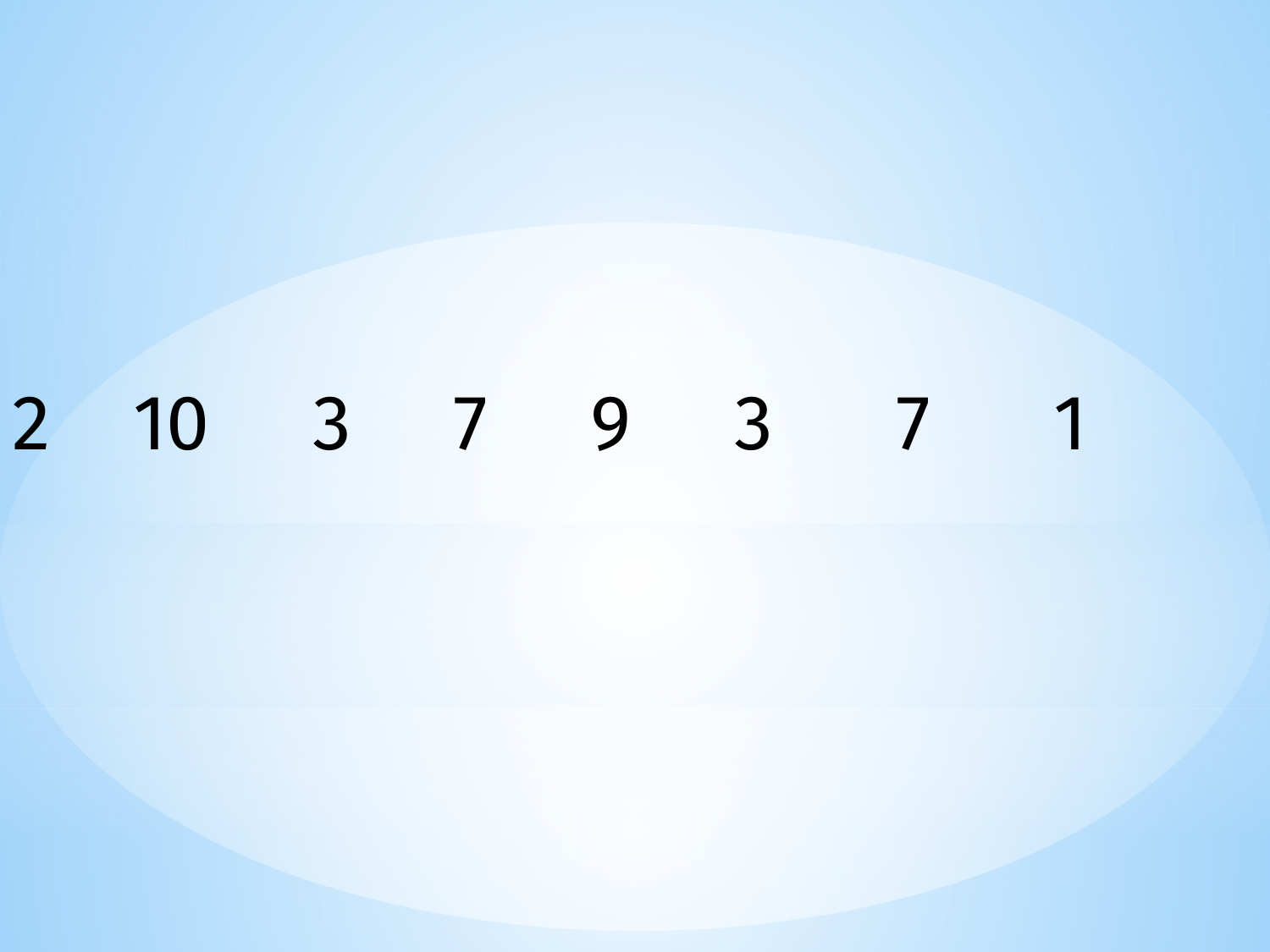

2    10     3     7     9     3      7      1